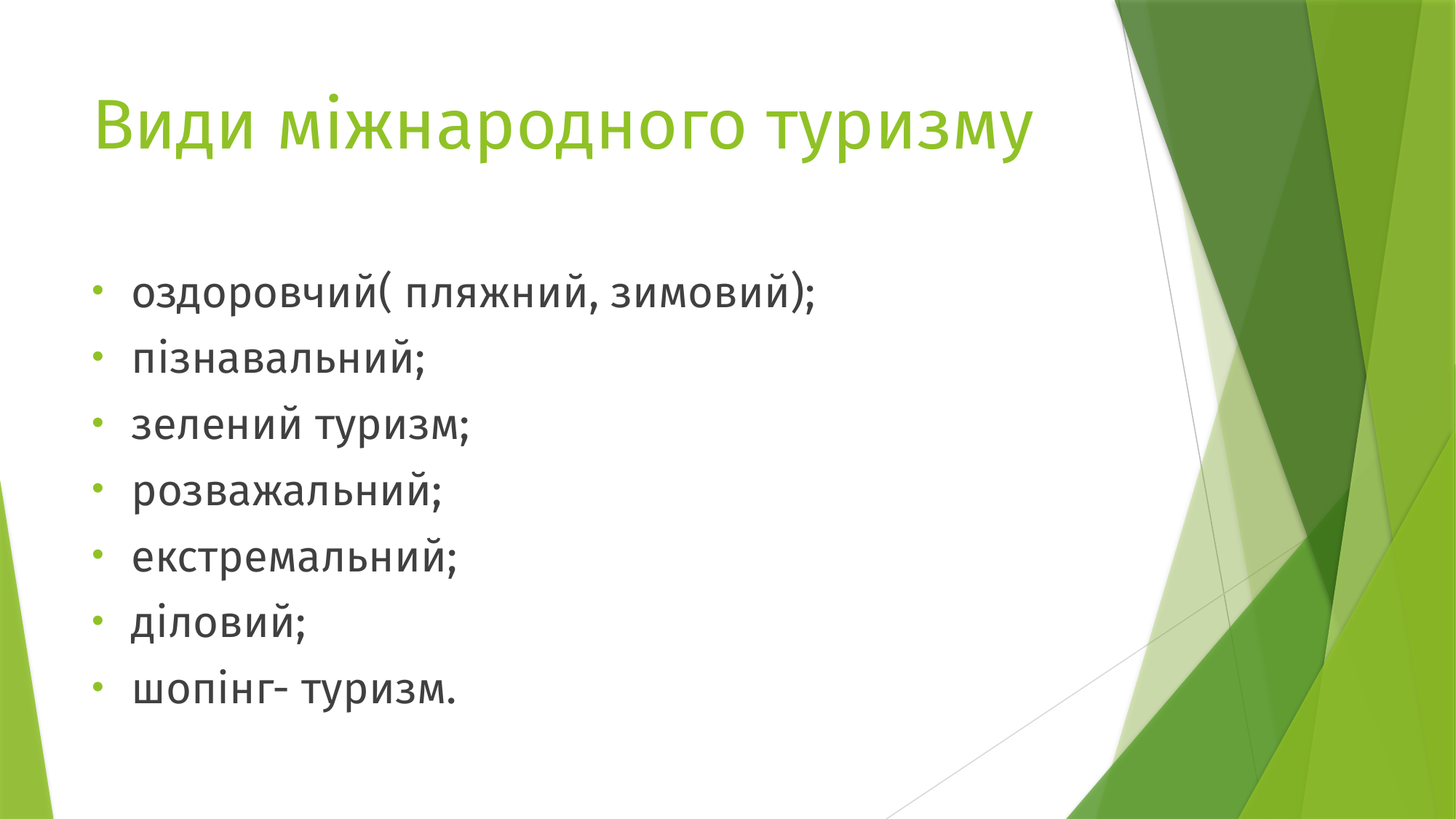

# Види міжнародного туризму
оздоровчий( пляжний, зимовий);
пізнавальний;
зелений туризм;
розважальний;
екстремальний;
діловий;
шопінг- туризм.